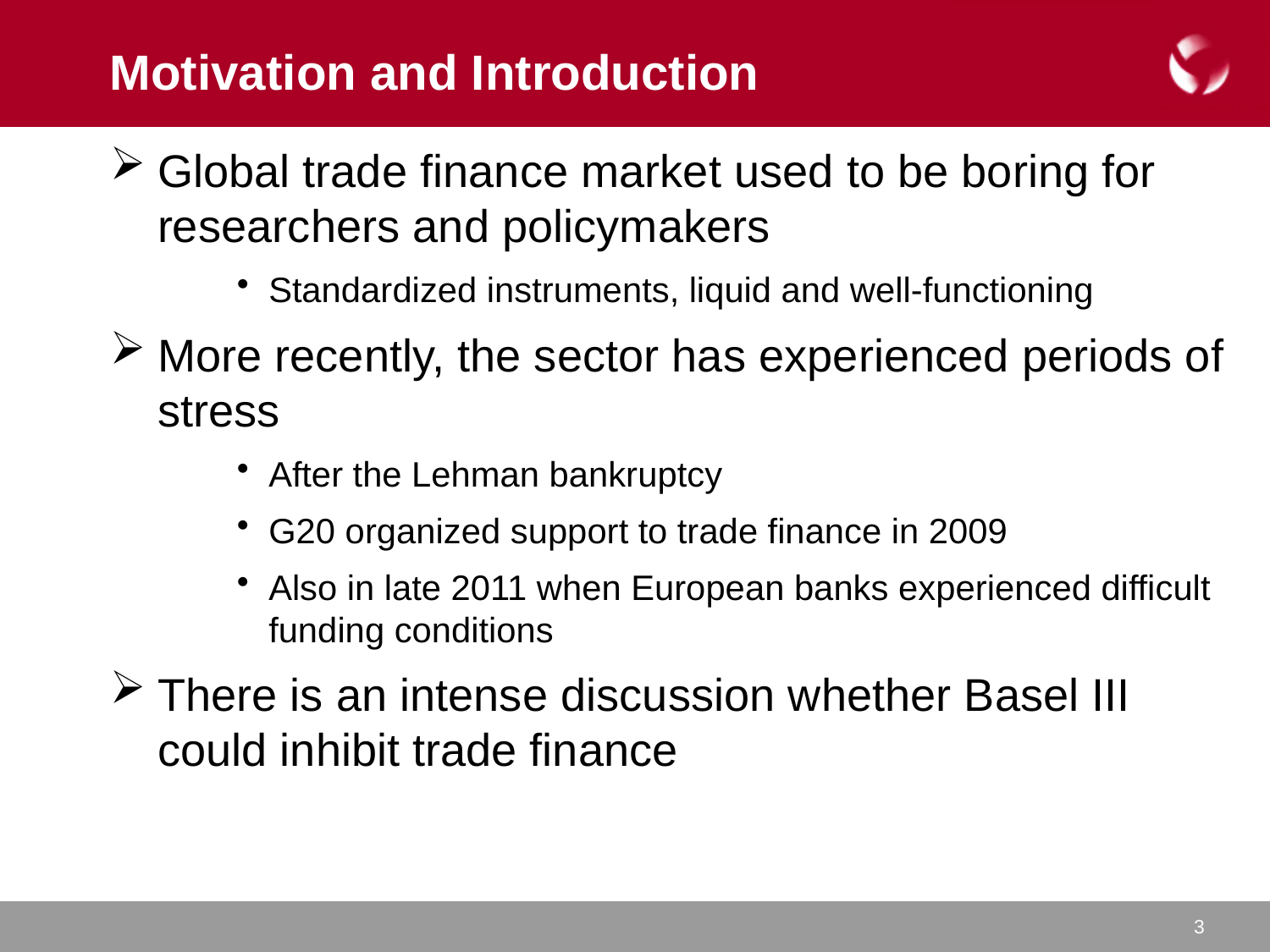

# Motivation and Introduction
Global trade finance market used to be boring for researchers and policymakers
Standardized instruments, liquid and well-functioning
More recently, the sector has experienced periods of stress
After the Lehman bankruptcy
G20 organized support to trade finance in 2009
Also in late 2011 when European banks experienced difficult funding conditions
There is an intense discussion whether Basel III could inhibit trade finance

3